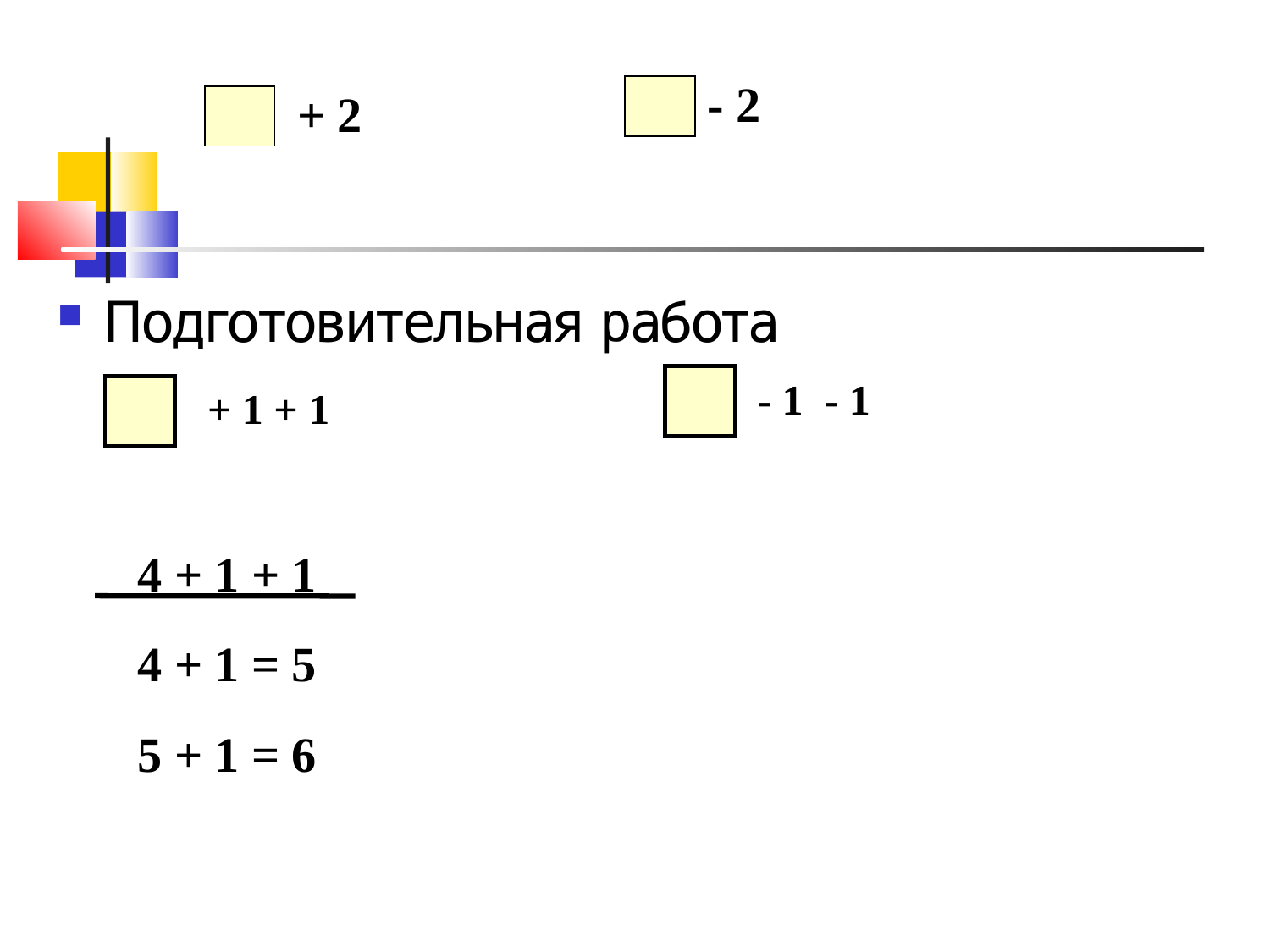

- 2
+ 2

Подготовительная работа

- 1  - 1

+ 1 + 1
4 + 1 + 1
4 + 1 = 5
5 + 1 = 6